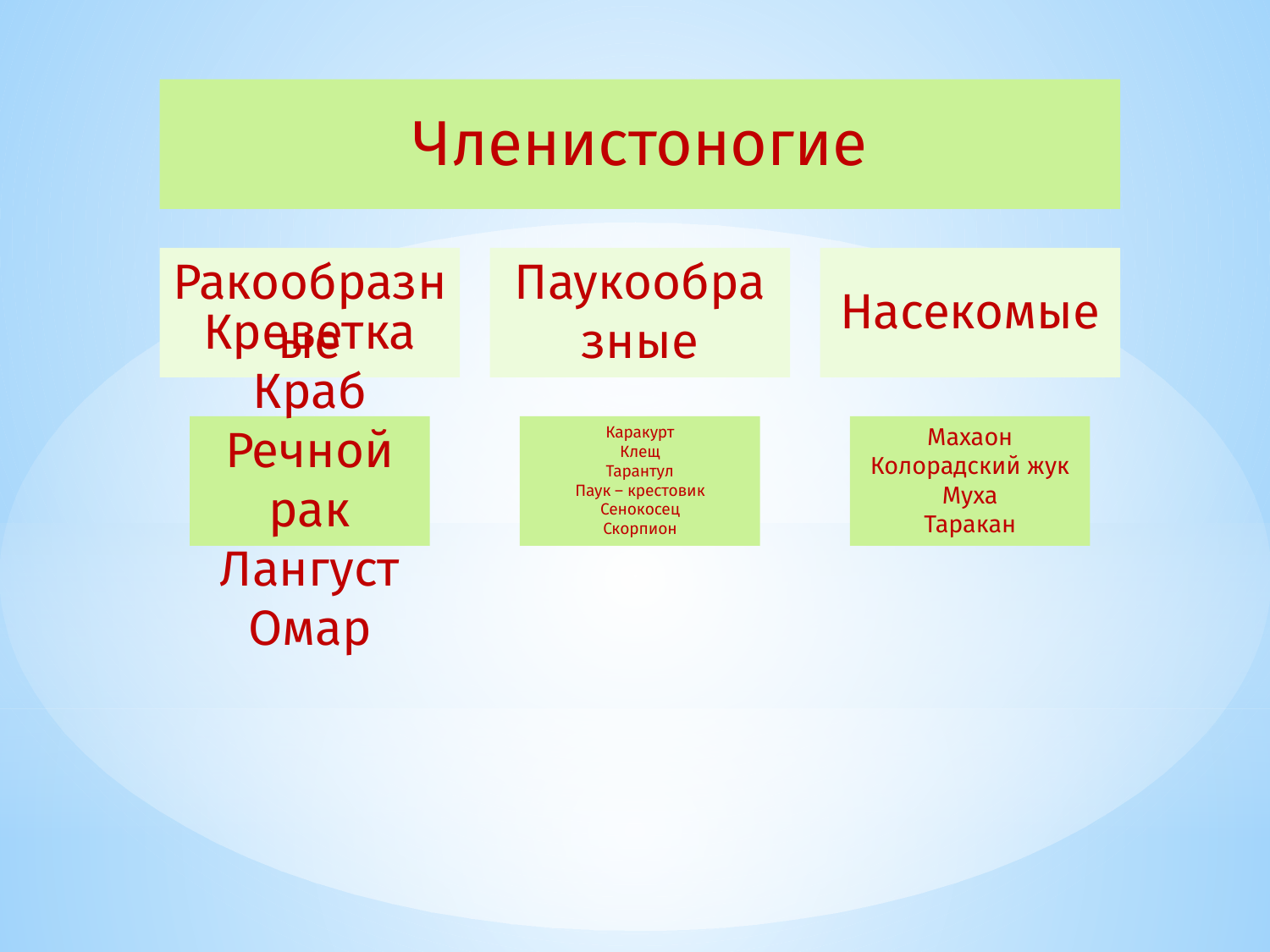

Членистоногие
Паукообразные
Насекомые
Креветка
Краб
Речной рак
Лангуст
Омар
Каракурт
Клещ
Тарантул
Паук – крестовик
Сенокосец
Скорпион
Махаон
Колорадский жук
Муха
Таракан